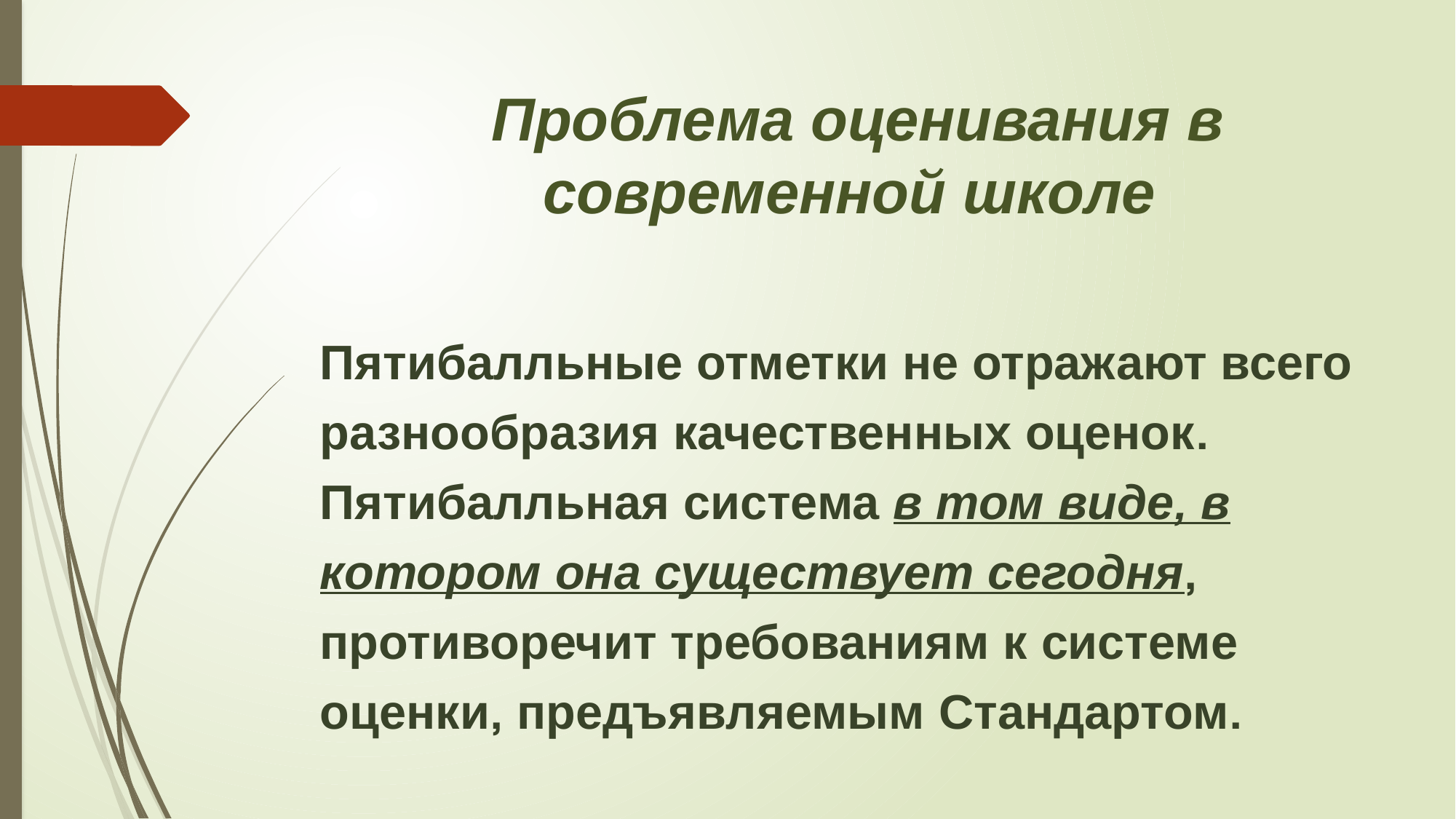

# Проблема оценивания в современной школе

Пятибалльные отметки не отражают всего разнообразия качественных оценок. Пятибалльная система в том виде, в котором она существует сегодня, противоречит требованиям к системе оценки, предъявляемым Стандартом.